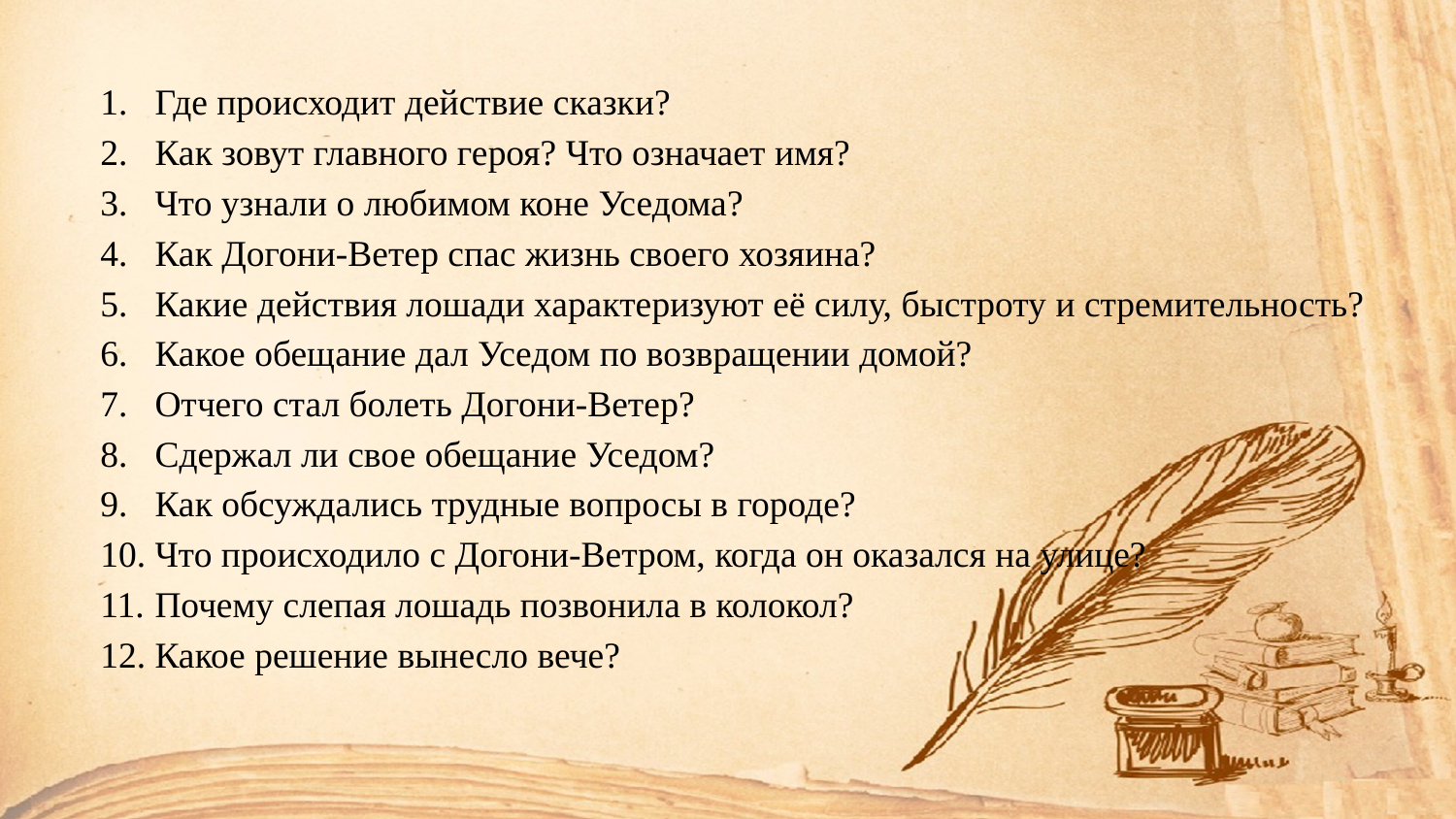

Где происходит действие сказки?
Как зовут главного героя? Что означает имя?
Что узнали о любимом коне Уседома?
Как Догони-Ветер спас жизнь своего хозяина?
Какие действия лошади характеризуют её силу, быстроту и стремительность?
Какое обещание дал Уседом по возвращении домой?
Отчего стал болеть Догони-Ветер?
Сдержал ли свое обещание Уседом?
Как обсуждались трудные вопросы в городе?
Что происходило с Догони-Ветром, когда он оказался на улице?
Почему слепая лошадь позвонила в колокол?
Какое решение вынесло вече?